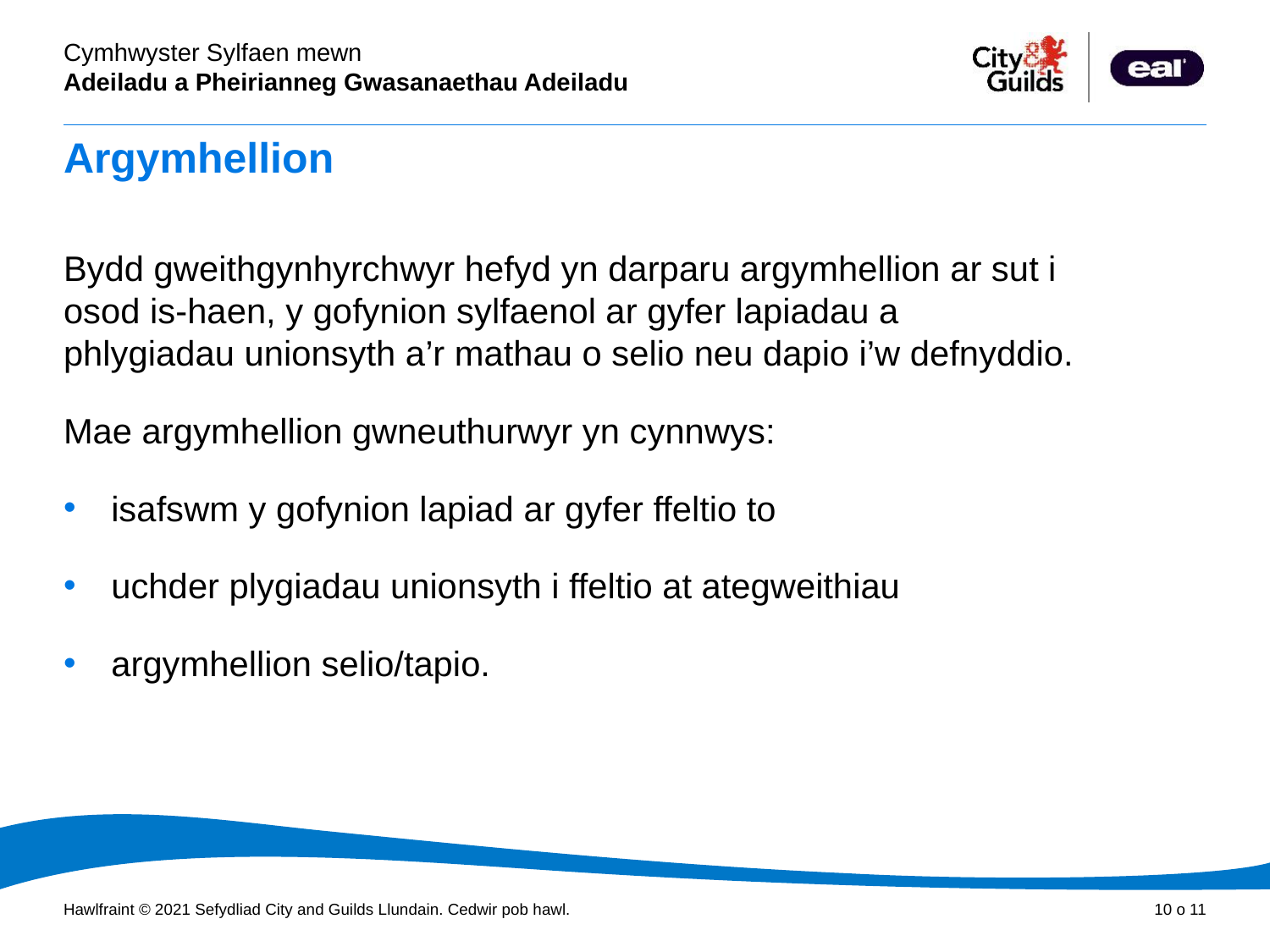

# Argymhellion
Bydd gweithgynhyrchwyr hefyd yn darparu argymhellion ar sut i osod is-haen, y gofynion sylfaenol ar gyfer lapiadau a phlygiadau unionsyth a’r mathau o selio neu dapio i’w defnyddio.
Mae argymhellion gwneuthurwyr yn cynnwys:
isafswm y gofynion lapiad ar gyfer ffeltio to
uchder plygiadau unionsyth i ffeltio at ategweithiau
argymhellion selio/tapio.